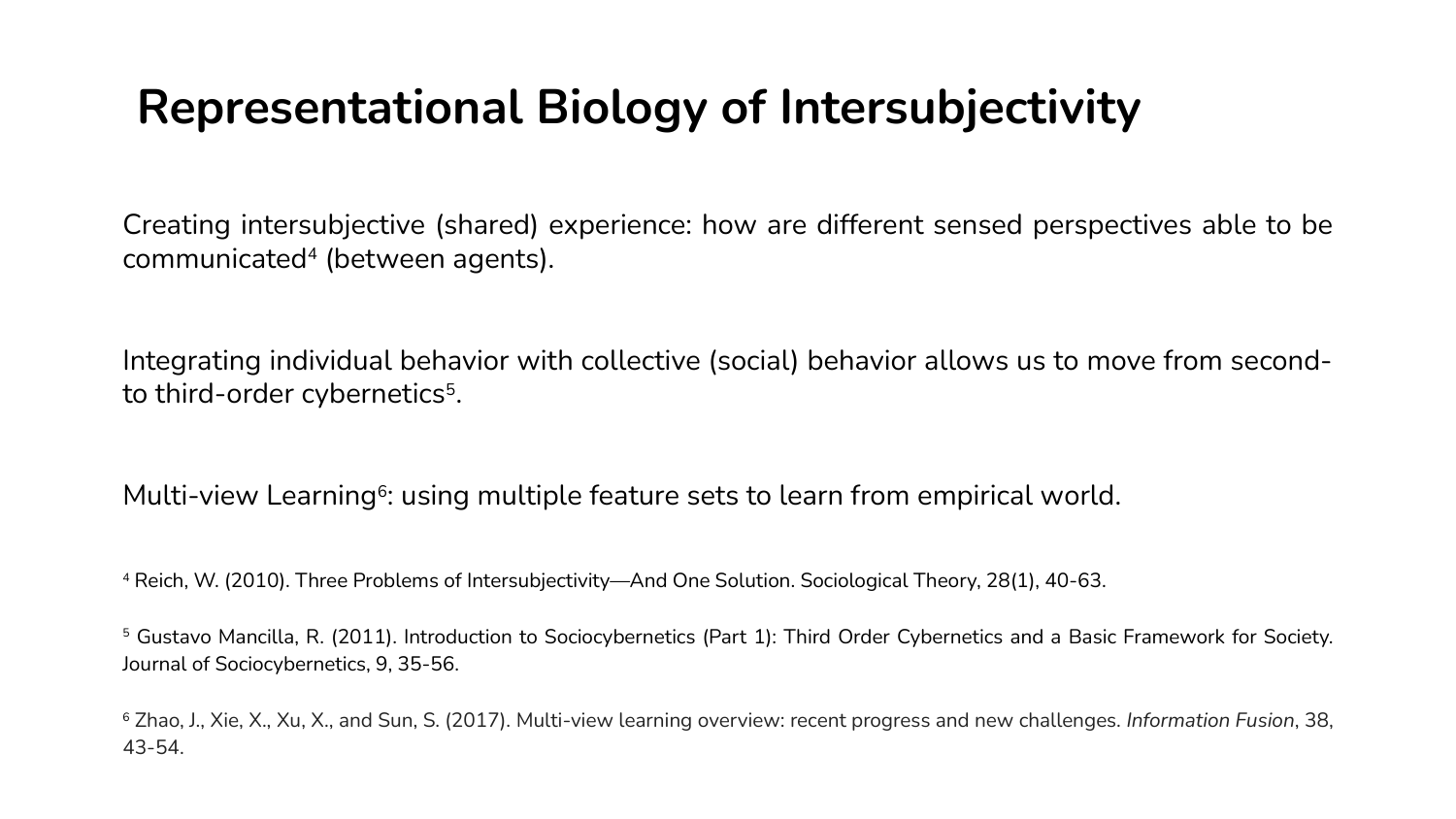

Representational Biology of Intersubjectivity
Creating intersubjective (shared) experience: how are different sensed perspectives able to be communicated4 (between agents).

Integrating individual behavior with collective (social) behavior allows us to move from second- to third-order cybernetics5.

Multi-view Learning6: using multiple feature sets to learn from empirical world.

4 Reich, W. (2010). Three Problems of Intersubjectivity—And One Solution. Sociological Theory, 28(1), 40-63.

5 Gustavo Mancilla, R. (2011). Introduction to Sociocybernetics (Part 1): Third Order Cybernetics and a Basic Framework for Society. Journal of Sociocybernetics, 9, 35-56.

6 Zhao, J., Xie, X., Xu, X., and Sun, S. (2017). Multi-view learning overview: recent progress and new challenges. Information Fusion, 38, 43-54.